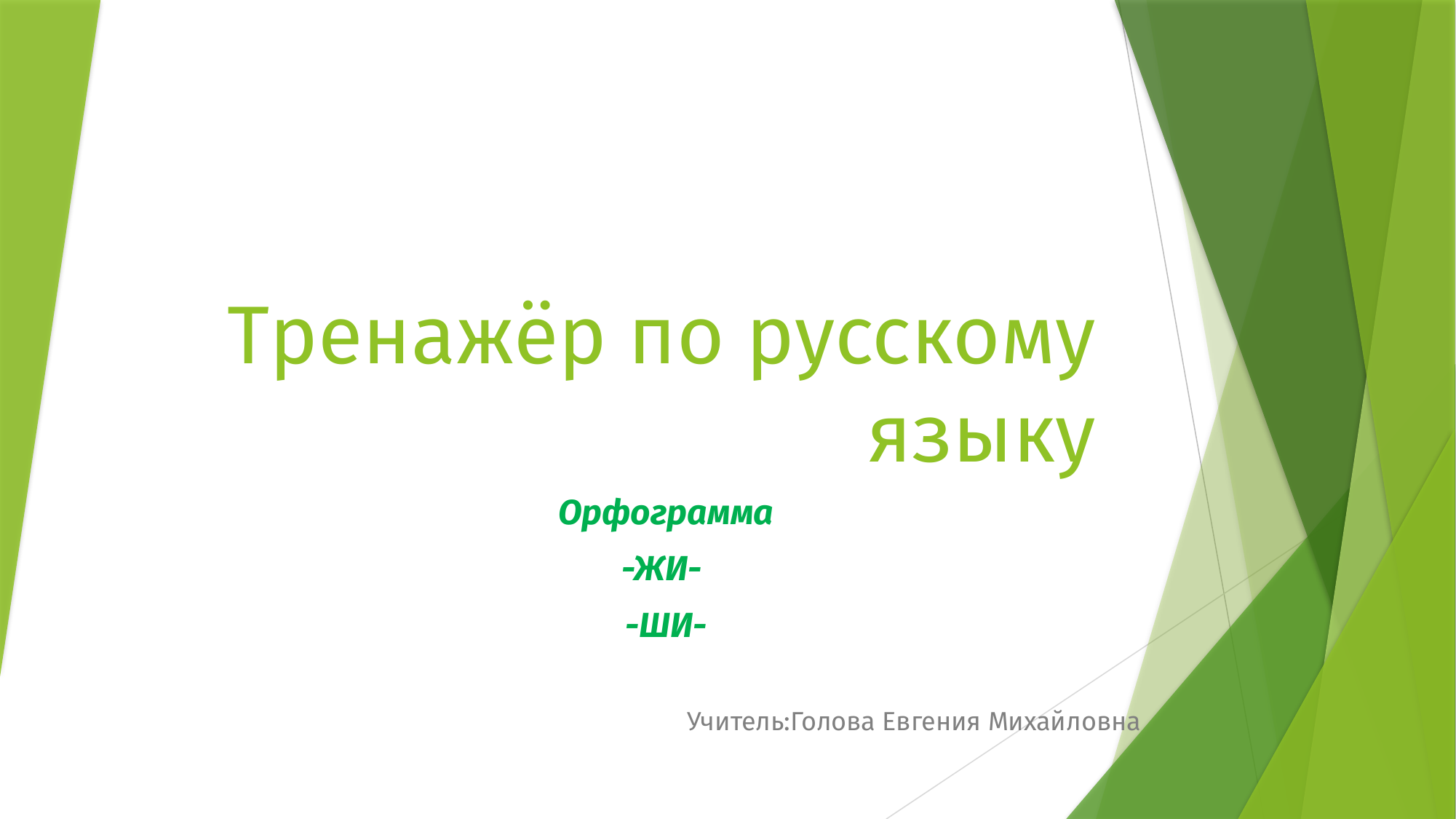

# Тренажёр по русскому языку
Орфограмма
-ЖИ-
-ШИ-

Учитель:Голова Евгения Михайловна